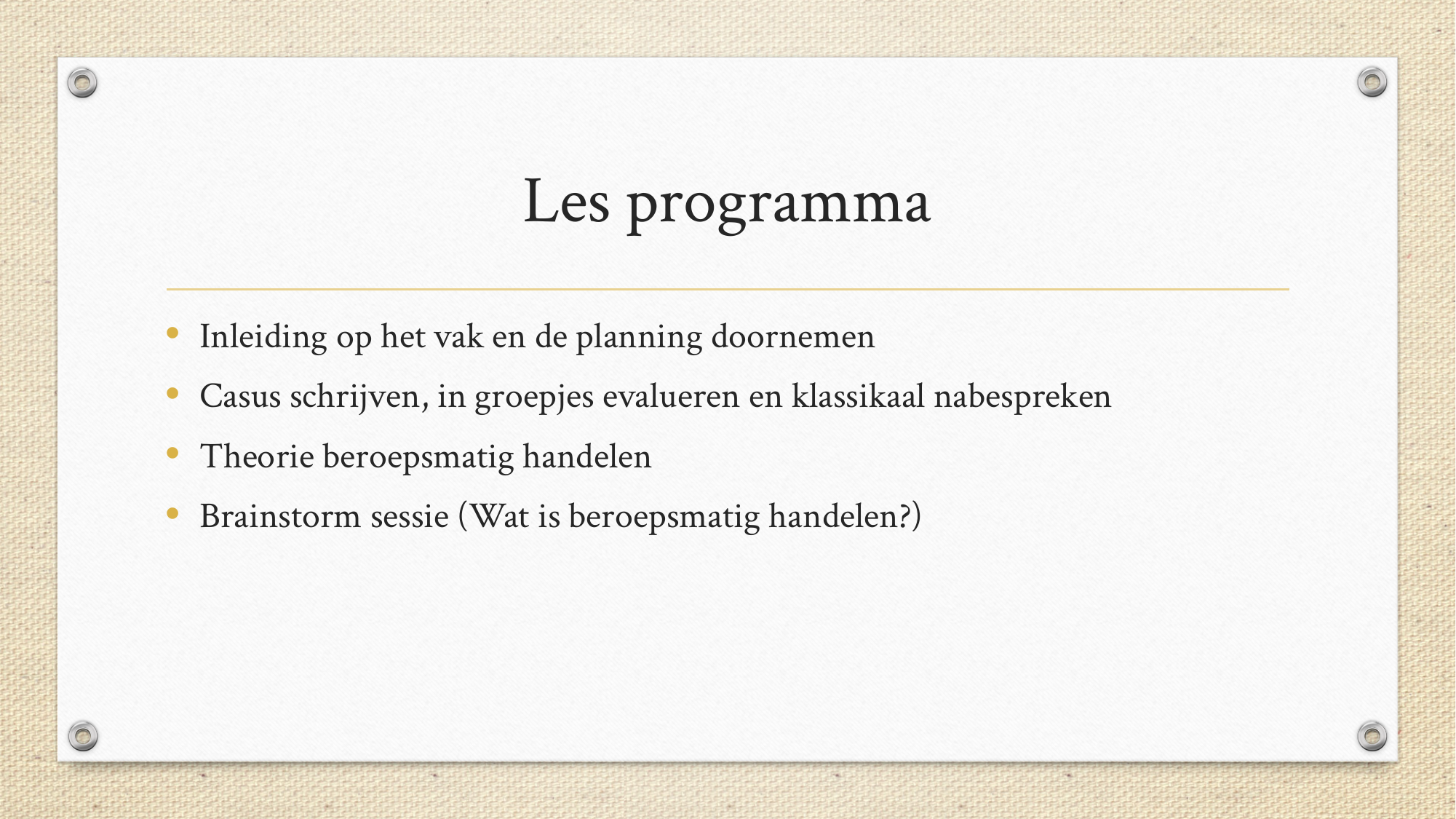

# Les programma
Inleiding op het vak en de planning doornemen
Casus schrijven, in groepjes evalueren en klassikaal nabespreken
Theorie beroepsmatig handelen
Brainstorm sessie (Wat is beroepsmatig handelen?)